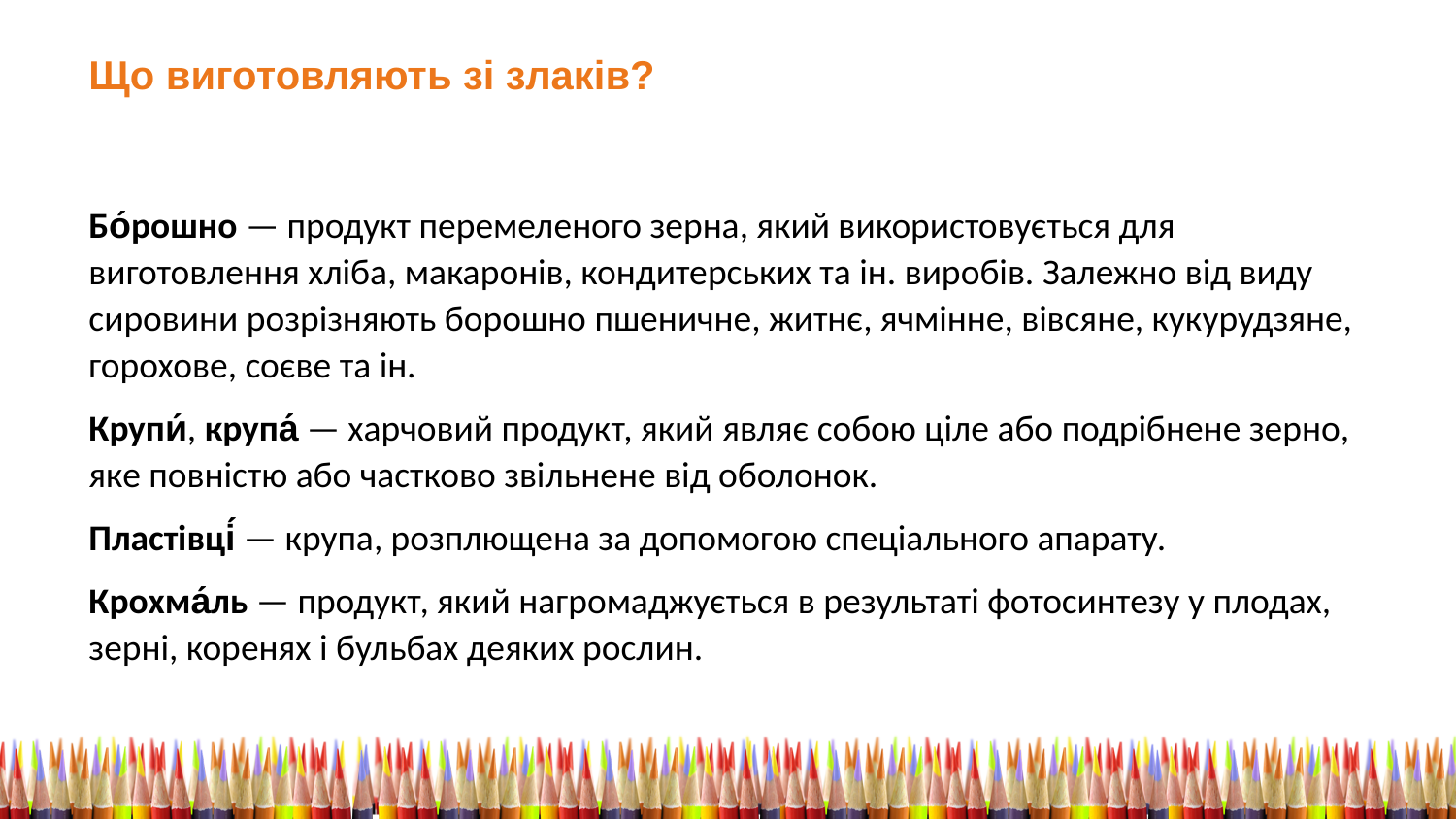

Що виготовляють зі злаків?
Бо́рошно — продукт перемеленого зерна, який використовується для виготовлення хліба, макаронів, кондитерських та ін. виробів. Залежно від виду сировини розрізняють борошно пшеничне, житнє, ячмінне, вівсяне, кукурудзяне, горохове, соєве та ін.
Крупи́, крупа́ — харчовий продукт, який являє собою ціле або подрібнене зерно, яке повністю або частково звільнене від оболонок.
Пластівці́ — крупа, розплющена за допомогою спеціального апарату.
Крохма́ль — продукт, який нагромаджується в результаті фотосинтезу у плодах, зерні, коренях і бульбах деяких рослин.